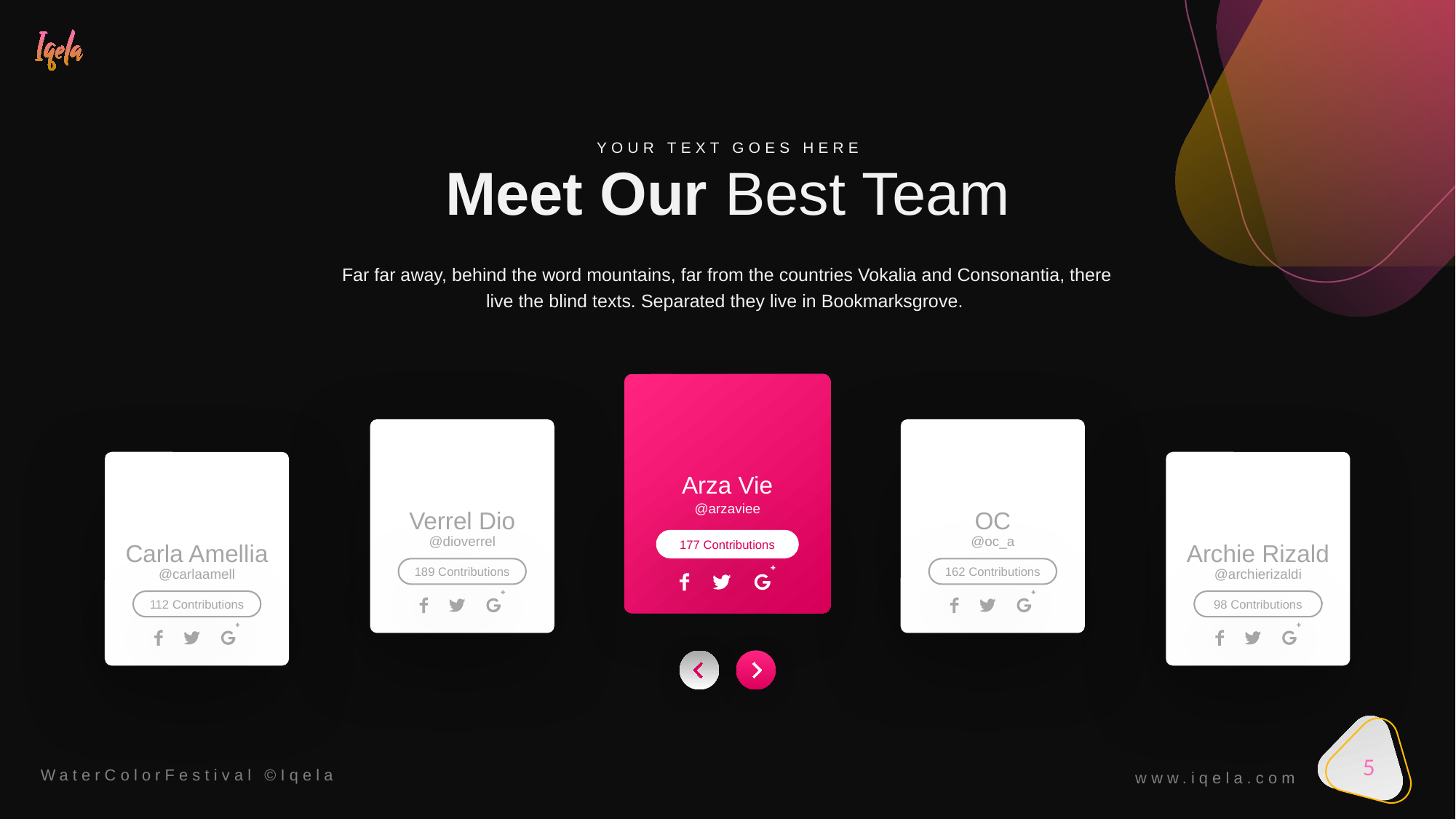

YOUR TEXT GOES HERE
Meet Our Best Team
Far far away, behind the word mountains, far from the countries Vokalia and Consonantia, there live the blind texts. Separated they live in Bookmarksgrove.

Arza Vie
@arzaviee
177 Contributions

Verrel Dio
@dioverrel
189 Contributions

OC
@oc_a
162 Contributions

Carla Amellia
@carlaamell
112 Contributions

Archie Rizald
@archierizaldi
98 Contributions